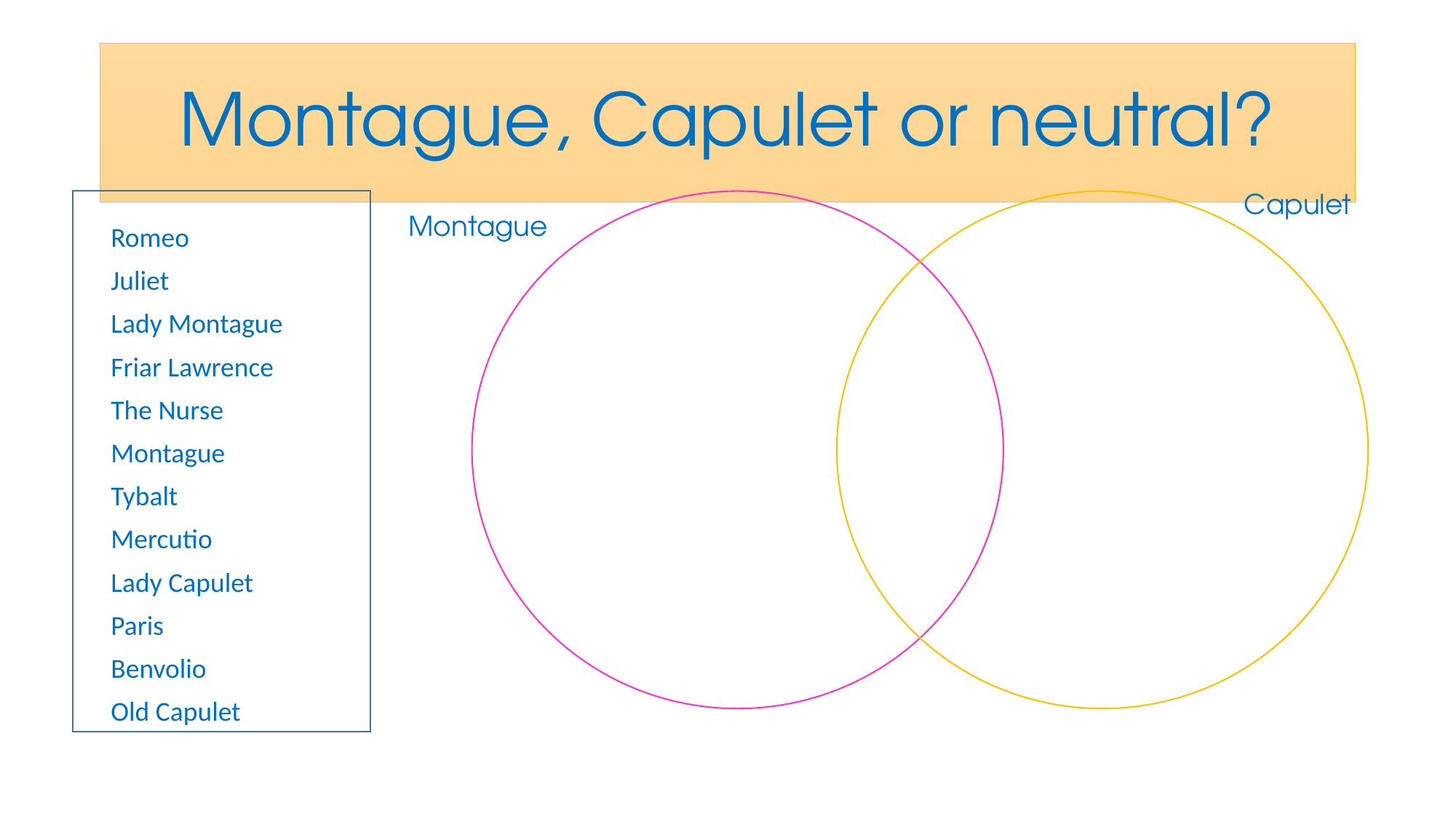

# Montague, Capulet or neutral?
Capulet

Montague
Romeo
Juliet
Lady Montague
Friar Lawrence
The Nurse
Montague
Tybalt
Mercutio
Lady Capulet
Paris
Benvolio
Old Capulet